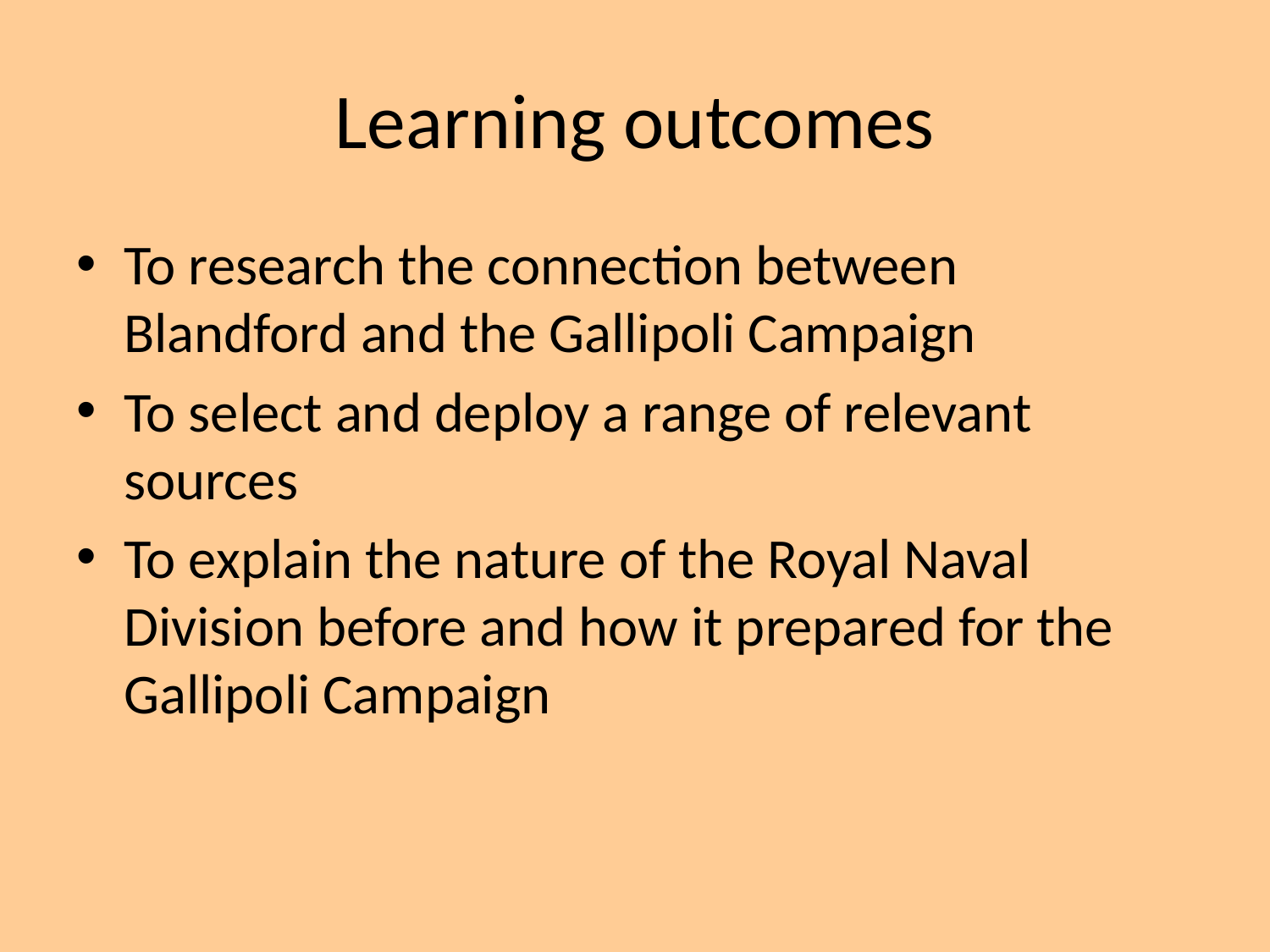

# Learning outcomes
To research the connection between Blandford and the Gallipoli Campaign
To select and deploy a range of relevant sources
To explain the nature of the Royal Naval Division before and how it prepared for the Gallipoli Campaign